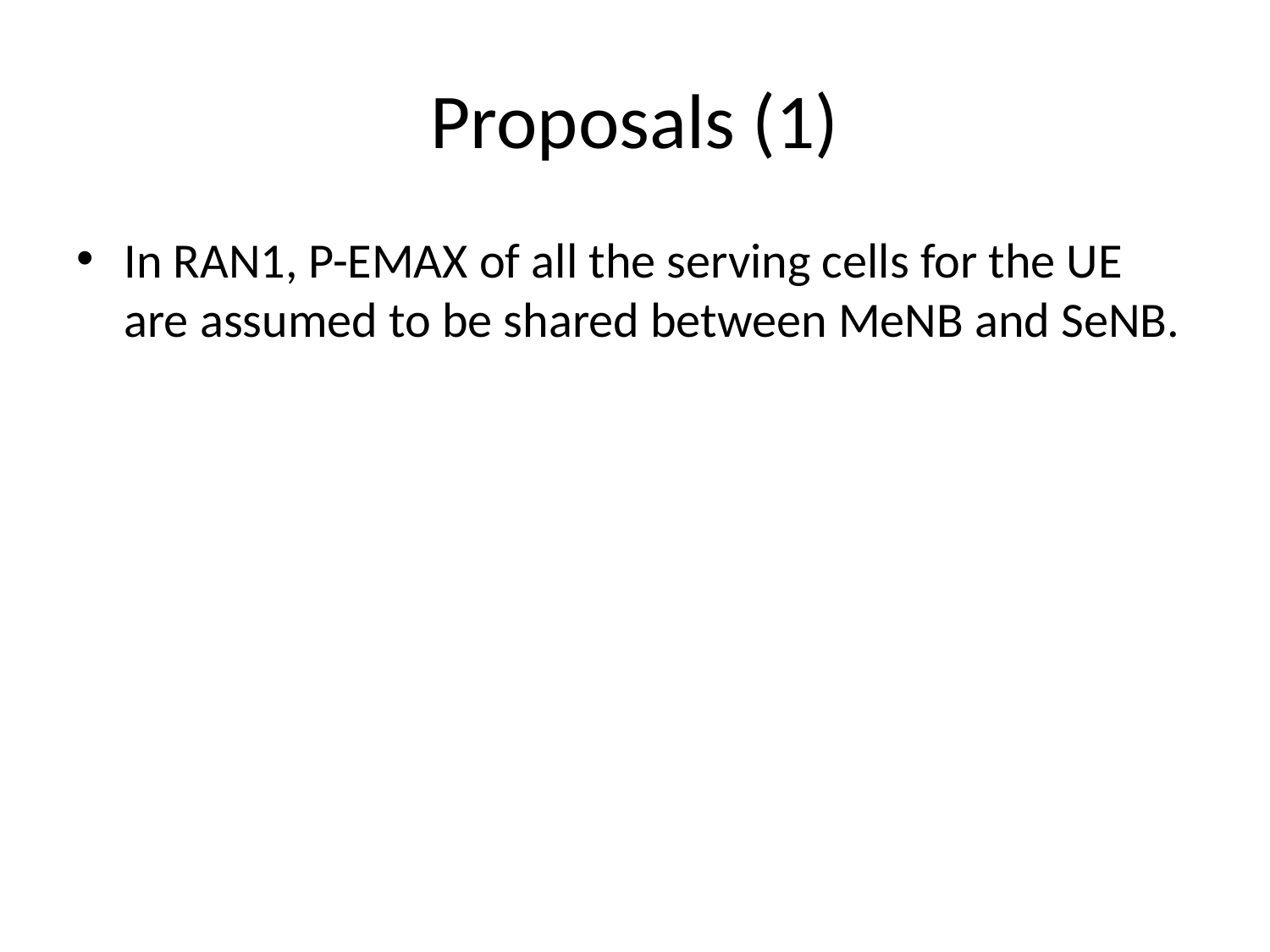

# Proposals (1)
In RAN1, P-EMAX of all the serving cells for the UE are assumed to be shared between MeNB and SeNB.